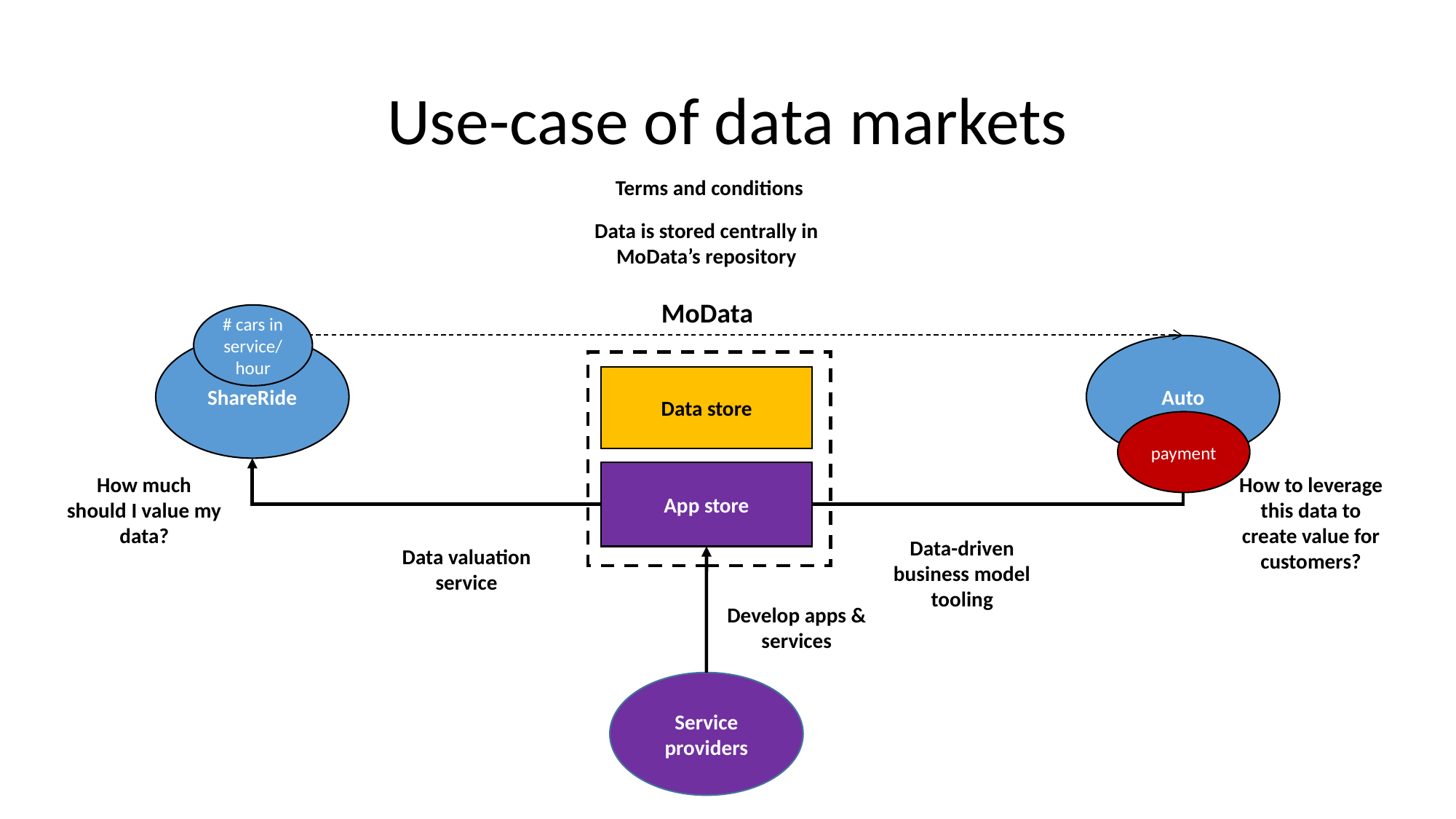

Use-case of data markets
Terms and conditions
Data is stored centrally in MoData’s repository
MoData
# cars in service/hour
ShareRide
Auto

Data store
payment
App store
How much should I value my data?
How to leverage this data to create value for customers?
Data-driven business model tooling
Data valuation service
Develop apps & services
Service providers